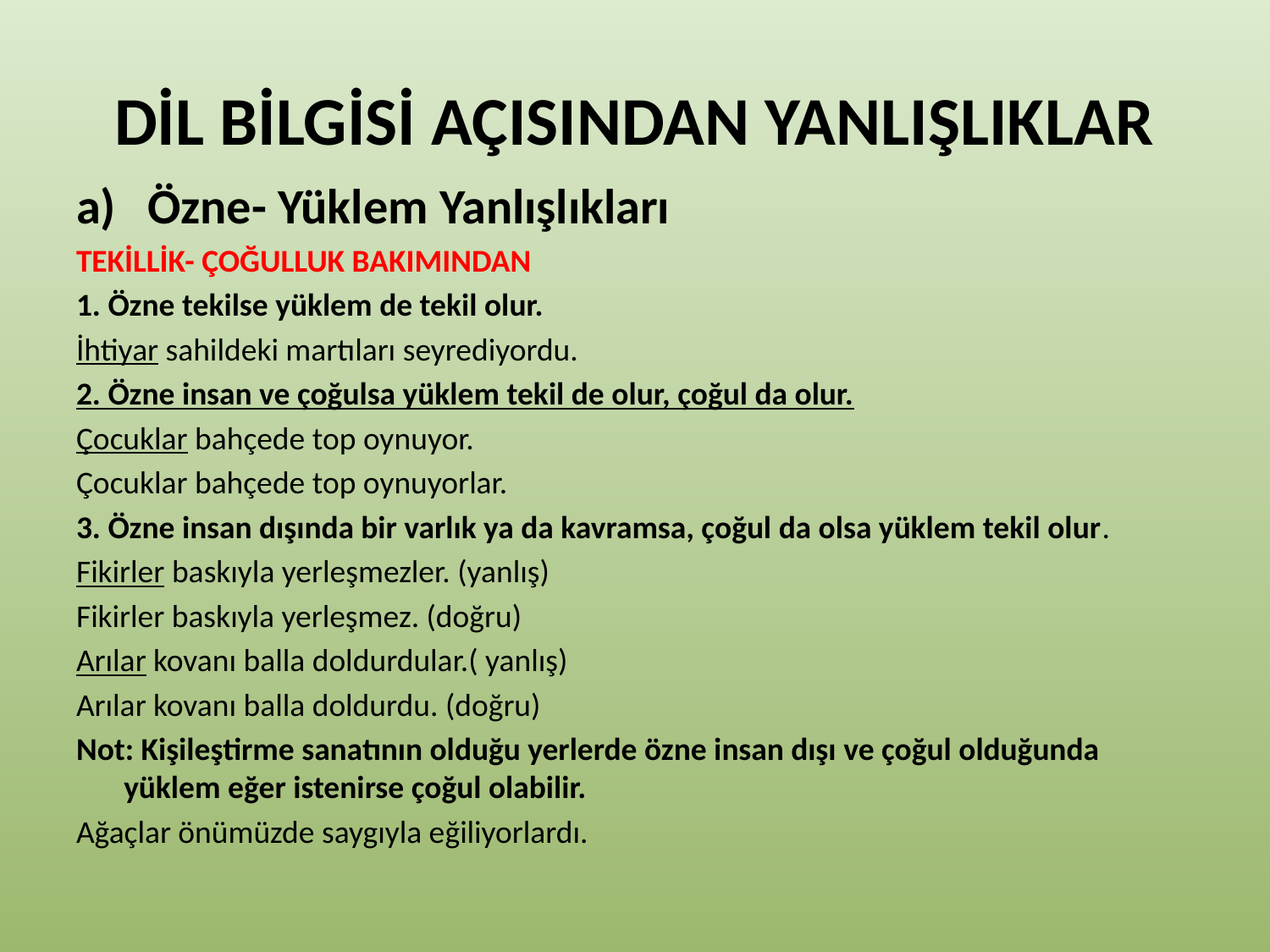

# DİL BİLGİSİ AÇISINDAN YANLIŞLIKLAR
Özne- Yüklem Yanlışlıkları
TEKİLLİK- ÇOĞULLUK BAKIMINDAN
1. Özne tekilse yüklem de tekil olur.
İhtiyar sahildeki martıları seyrediyordu.
2. Özne insan ve çoğulsa yüklem tekil de olur, çoğul da olur.
Çocuklar bahçede top oynuyor.
Çocuklar bahçede top oynuyorlar.
3. Özne insan dışında bir varlık ya da kavramsa, çoğul da olsa yüklem tekil olur.
Fikirler baskıyla yerleşmezler. (yanlış)
Fikirler baskıyla yerleşmez. (doğru)
Arılar kovanı balla doldurdular.( yanlış)
Arılar kovanı balla doldurdu. (doğru)
Not: Kişileştirme sanatının olduğu yerlerde özne insan dışı ve çoğul olduğunda yüklem eğer istenirse çoğul olabilir.
Ağaçlar önümüzde saygıyla eğiliyorlardı.